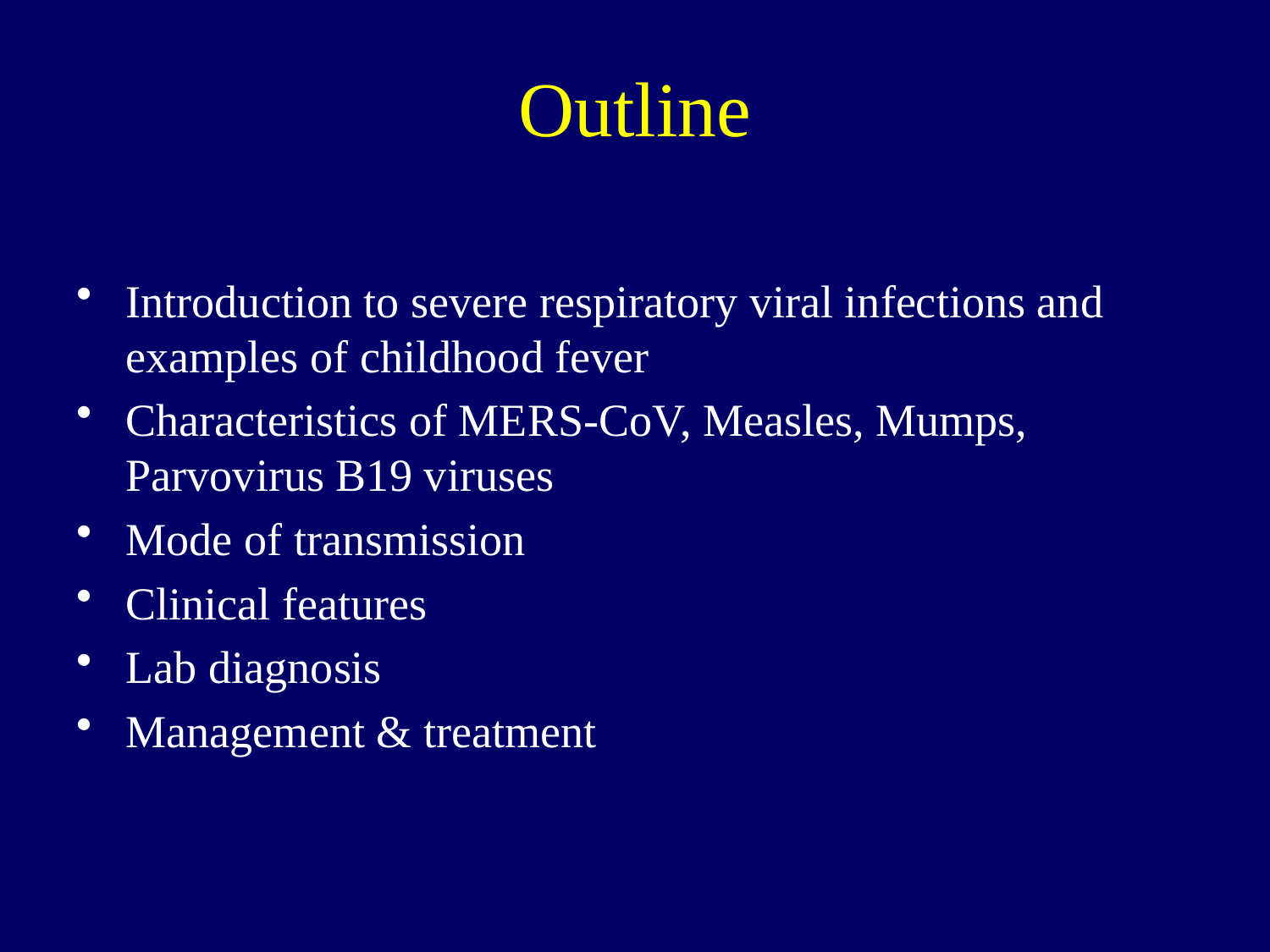

# Outline

Introduction to severe respiratory viral infections and examples of childhood fever
Characteristics of MERS-CoV, Measles, Mumps, Parvovirus B19 viruses
Mode of transmission
Clinical features
Lab diagnosis
Management & treatment